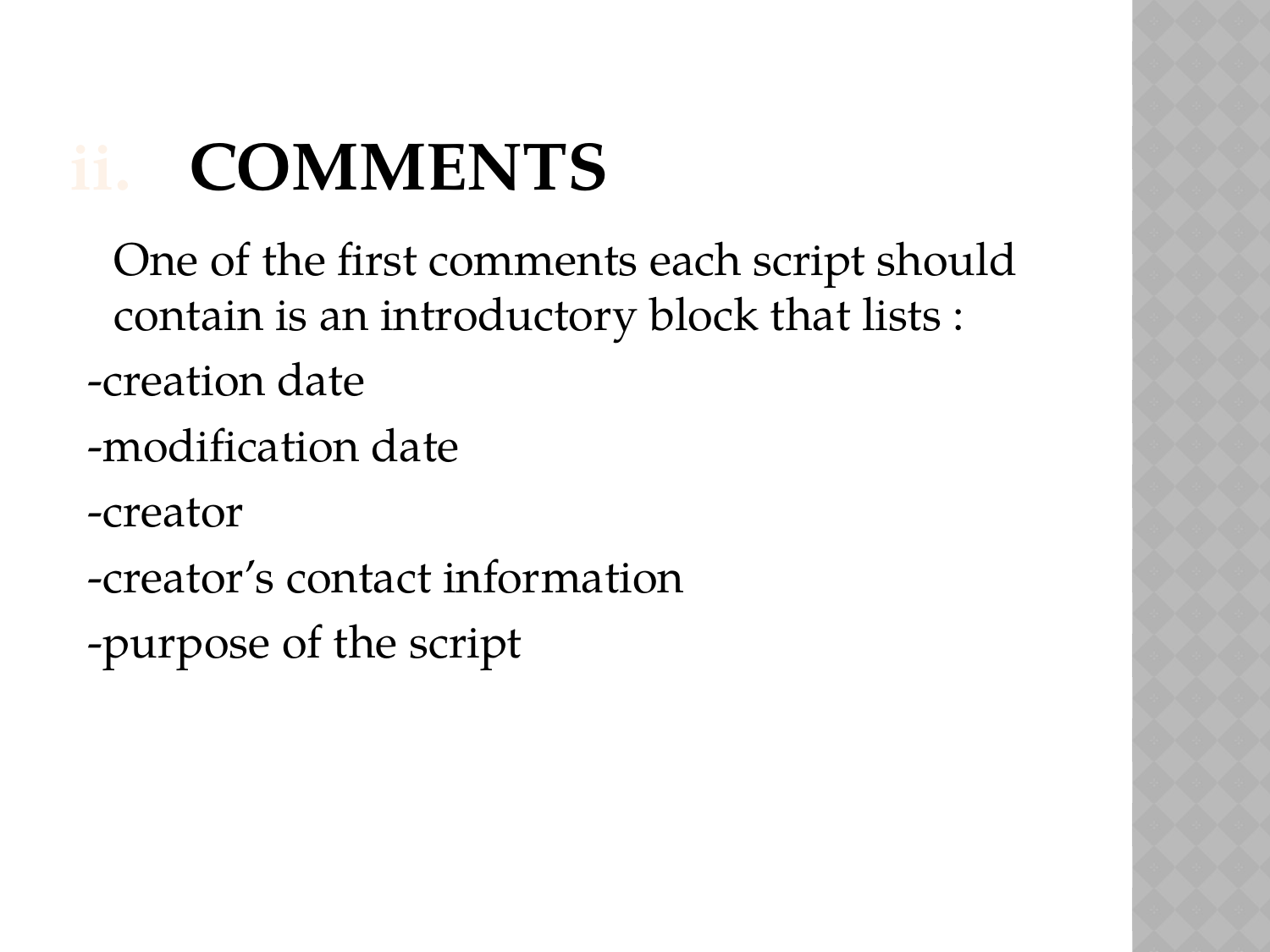

# Comments
	One of the first comments each script should contain is an introductory block that lists :
 -creation date
 -modification date
 -creator
 -creator’s contact information
 -purpose of the script